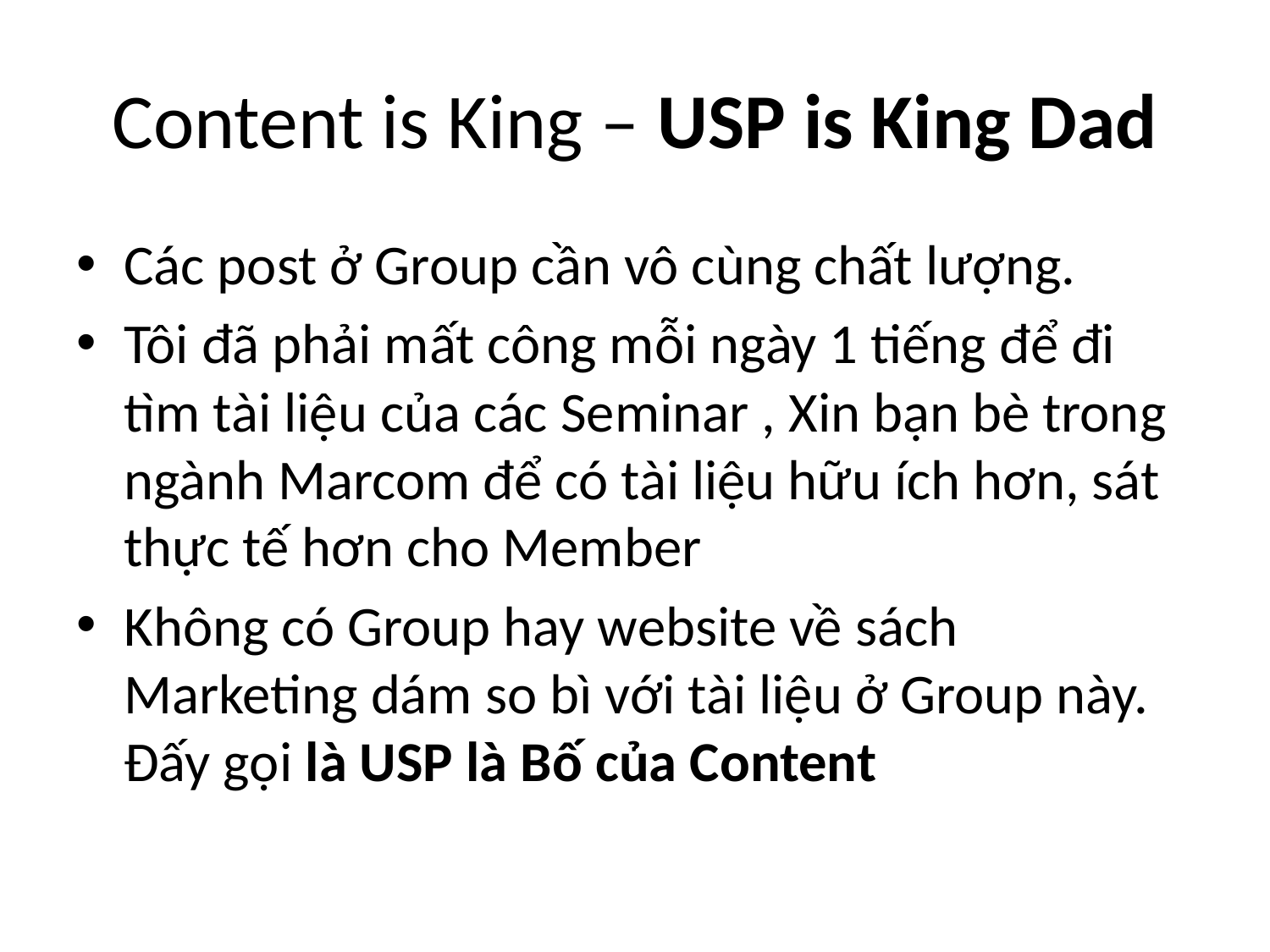

# Content is King – USP is King Dad
Các post ở Group cần vô cùng chất lượng.
Tôi đã phải mất công mỗi ngày 1 tiếng để đi tìm tài liệu của các Seminar , Xin bạn bè trong ngành Marcom để có tài liệu hữu ích hơn, sát thực tế hơn cho Member
Không có Group hay website về sách Marketing dám so bì với tài liệu ở Group này. Đấy gọi là USP là Bố của Content